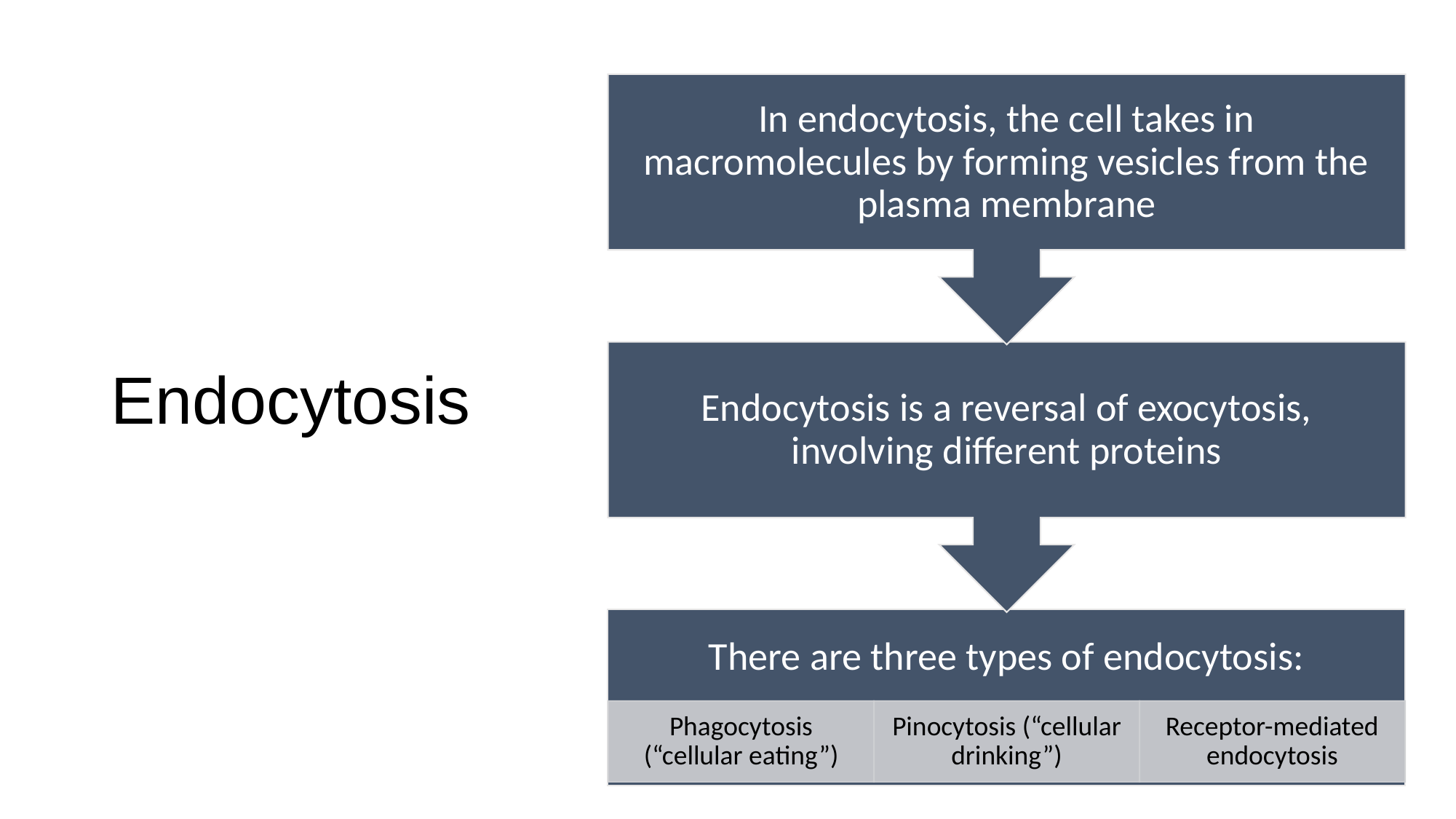

There are three types of endocytosis:
Phagocytosis (“cellular eating”)
Pinocytosis (“cellular drinking”)
Receptor-mediated endocytosis
Endocytosis is a reversal of exocytosis, involving different proteins
In endocytosis, the cell takes in macromolecules by forming vesicles from the plasma membrane
# Endocytosis